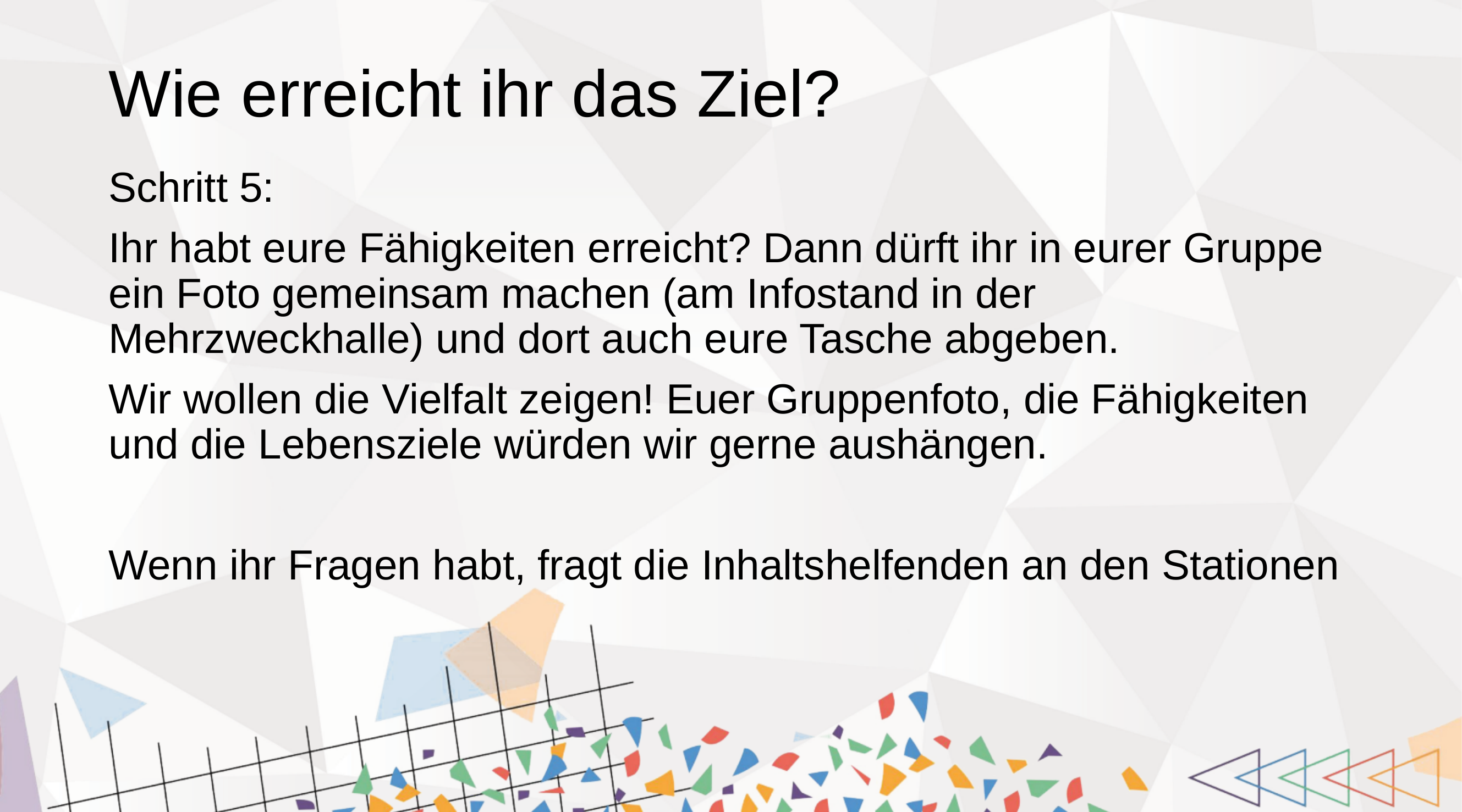

# Wie erreicht ihr das Ziel?
Schritt 5:
Ihr habt eure Fähigkeiten erreicht? Dann dürft ihr in eurer Gruppe ein Foto gemeinsam machen (am Infostand in der Mehrzweckhalle) und dort auch eure Tasche abgeben.
Wir wollen die Vielfalt zeigen! Euer Gruppenfoto, die Fähigkeiten und die Lebensziele würden wir gerne aushängen.

Wenn ihr Fragen habt, fragt die Inhaltshelfenden an den Stationen